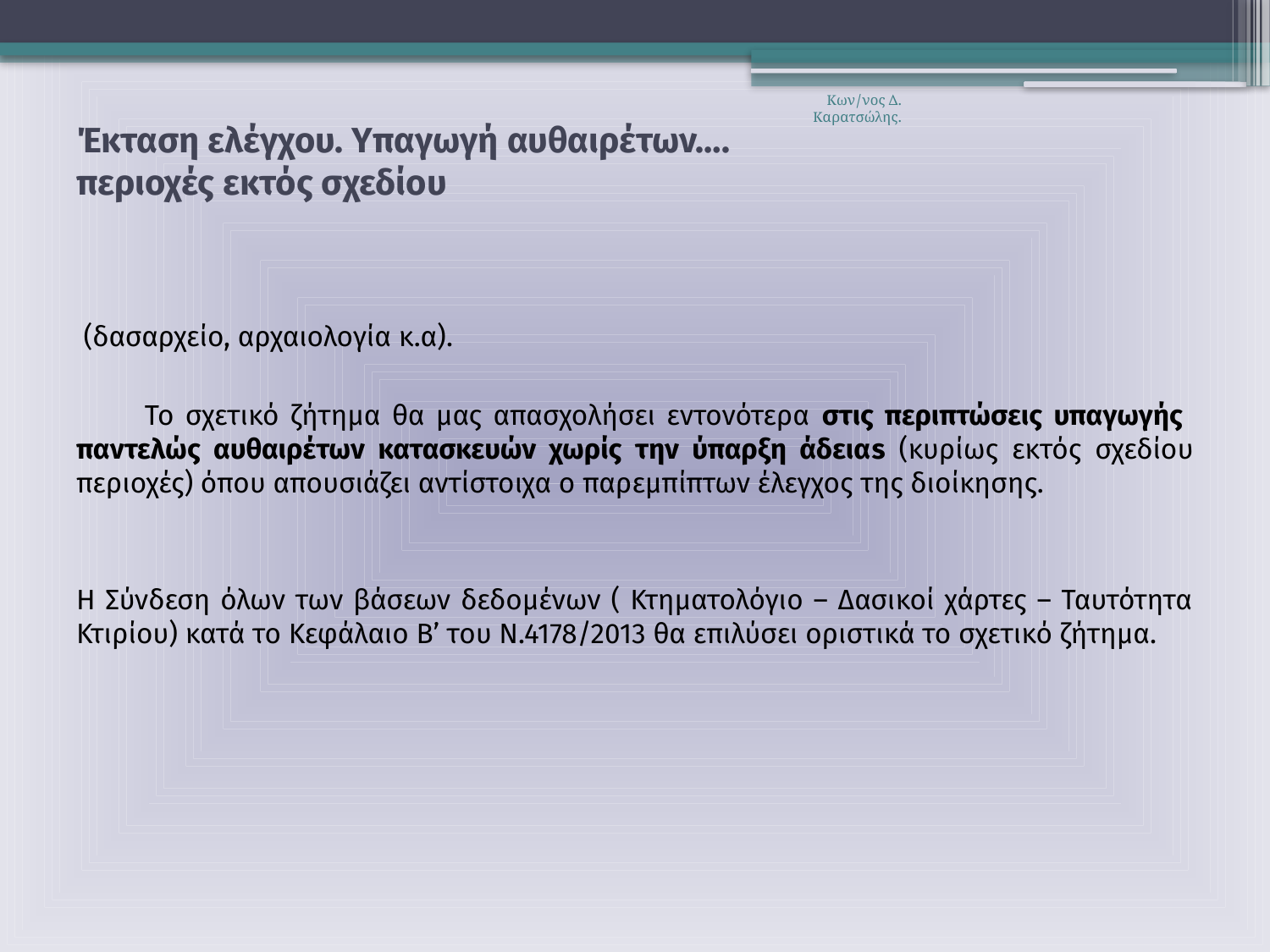

Κων/νος Δ. Καρατσώλης.
# Έκταση ελέγχου. Υπαγωγή αυθαιρέτων…. περιοχές εκτός σχεδίου
 (δασαρχείο, αρχαιολογία κ.α).

      Το σχετικό ζήτημα θα μας απασχολήσει εντονότερα στις περιπτώσεις υπαγωγής  παντελώς αυθαιρέτων κατασκευών χωρίς την ύπαρξη άδειαs (κυρίως εκτός σχεδίου περιοχές) όπου απουσιάζει αντίστοιχα ο παρεμπίπτων έλεγχος της διοίκησης.

Η Σύνδεση όλων των βάσεων δεδομένων ( Κτηματολόγιο – Δασικοί χάρτες – Ταυτότητα Κτιρίου) κατά το Κεφάλαιο Β’ του Ν.4178/2013 θα επιλύσει οριστικά το σχετικό ζήτημα.